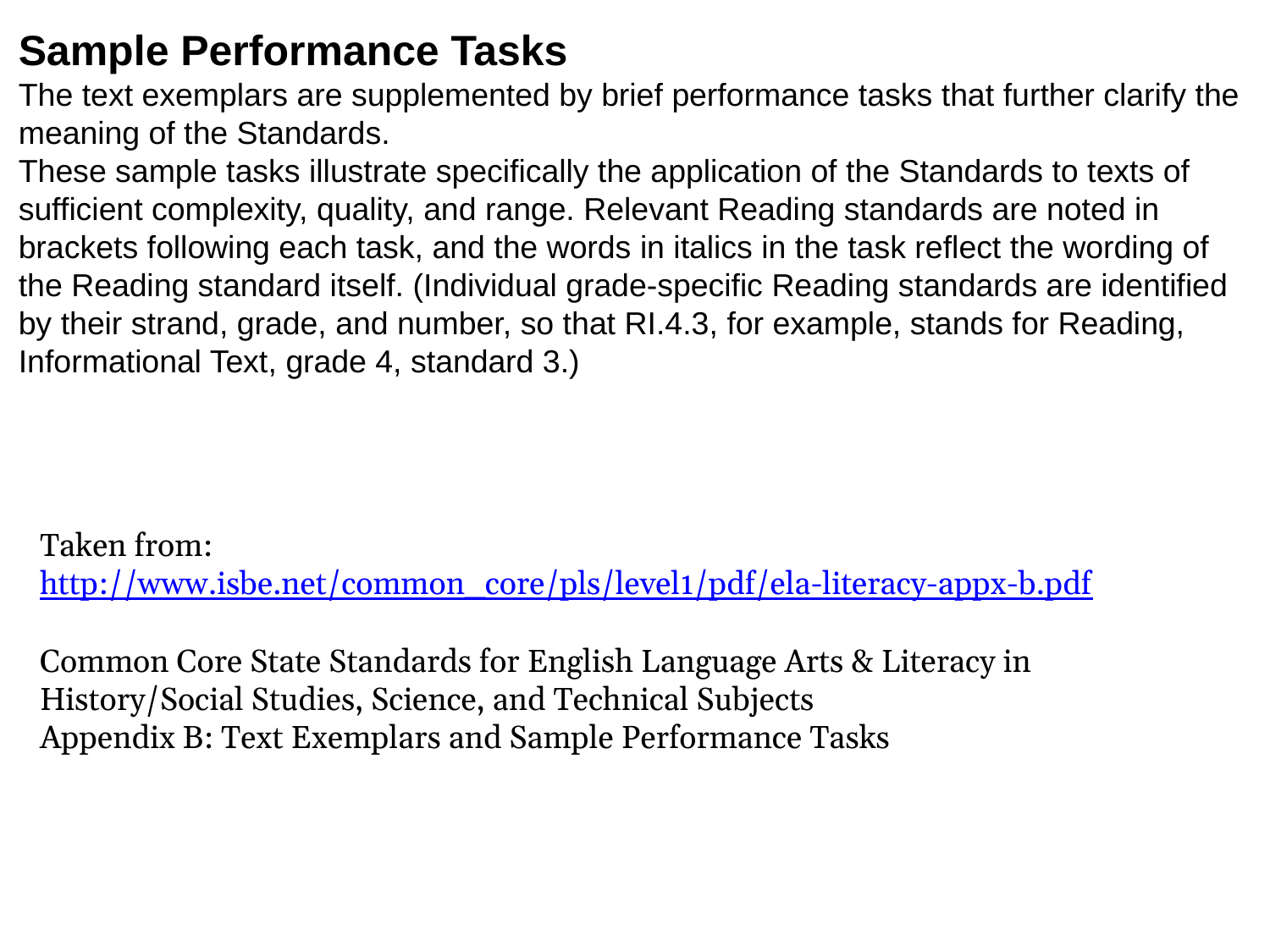

Sample Performance Tasks
The text exemplars are supplemented by brief performance tasks that further clarify the meaning of the Standards.
These sample tasks illustrate specifically the application of the Standards to texts of sufficient complexity, quality, and range. Relevant Reading standards are noted in brackets following each task, and the words in italics in the task reflect the wording of the Reading standard itself. (Individual grade-specific Reading standards are identified by their strand, grade, and number, so that RI.4.3, for example, stands for Reading, Informational Text, grade 4, standard 3.)
Taken from:  http://www.isbe.net/common_core/pls/level1/pdf/ela-literacy-appx-b.pdf

Common Core State Standards for English Language Arts & Literacy in
History/Social Studies, Science, and Technical Subjects
Appendix B: Text Exemplars and Sample Performance Tasks